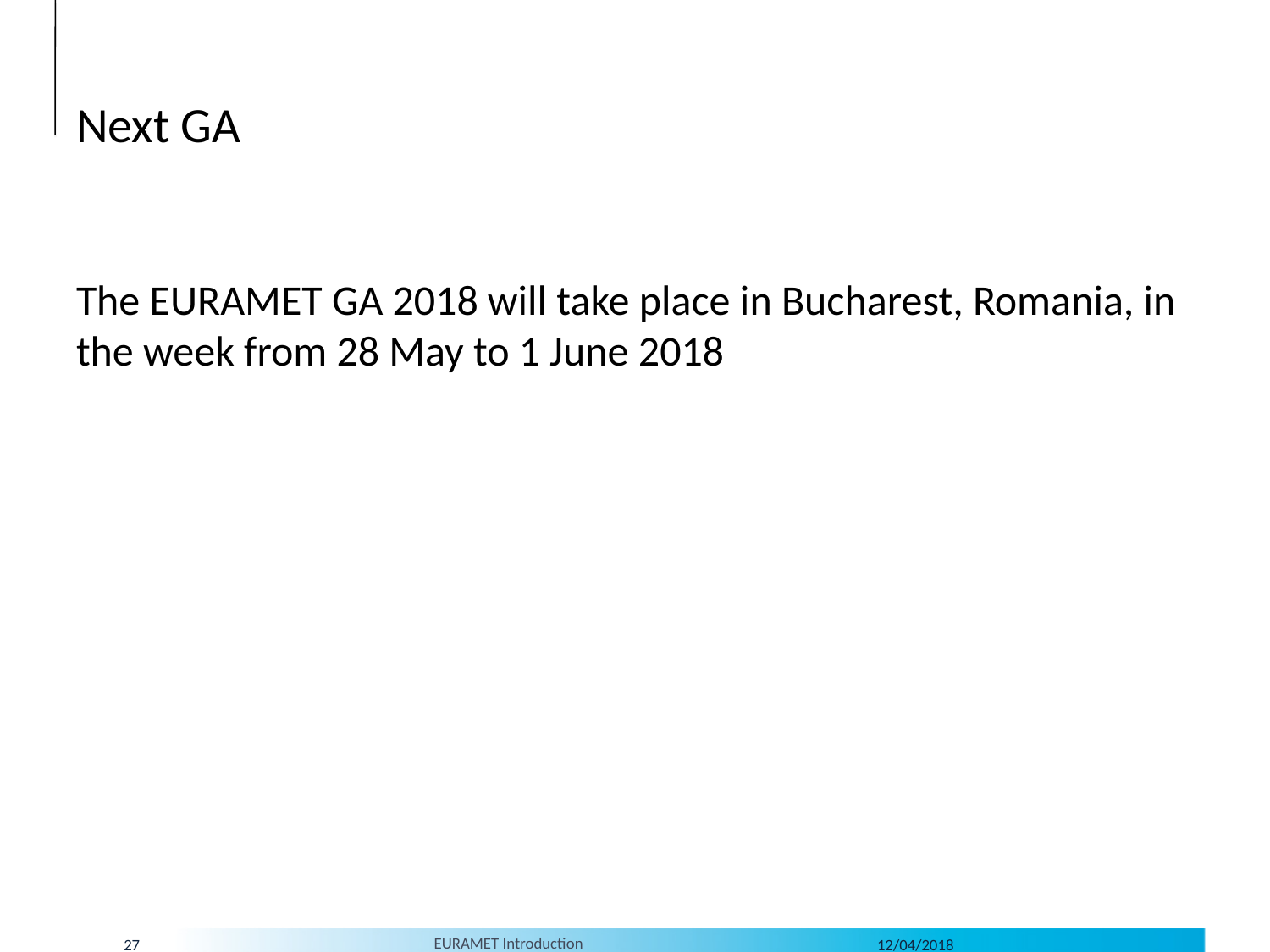

# Next GA
The EURAMET GA 2018 will take place in Bucharest, Romania, in the week from 28 May to 1 June 2018
27
EURAMET Introduction
12/04/2018